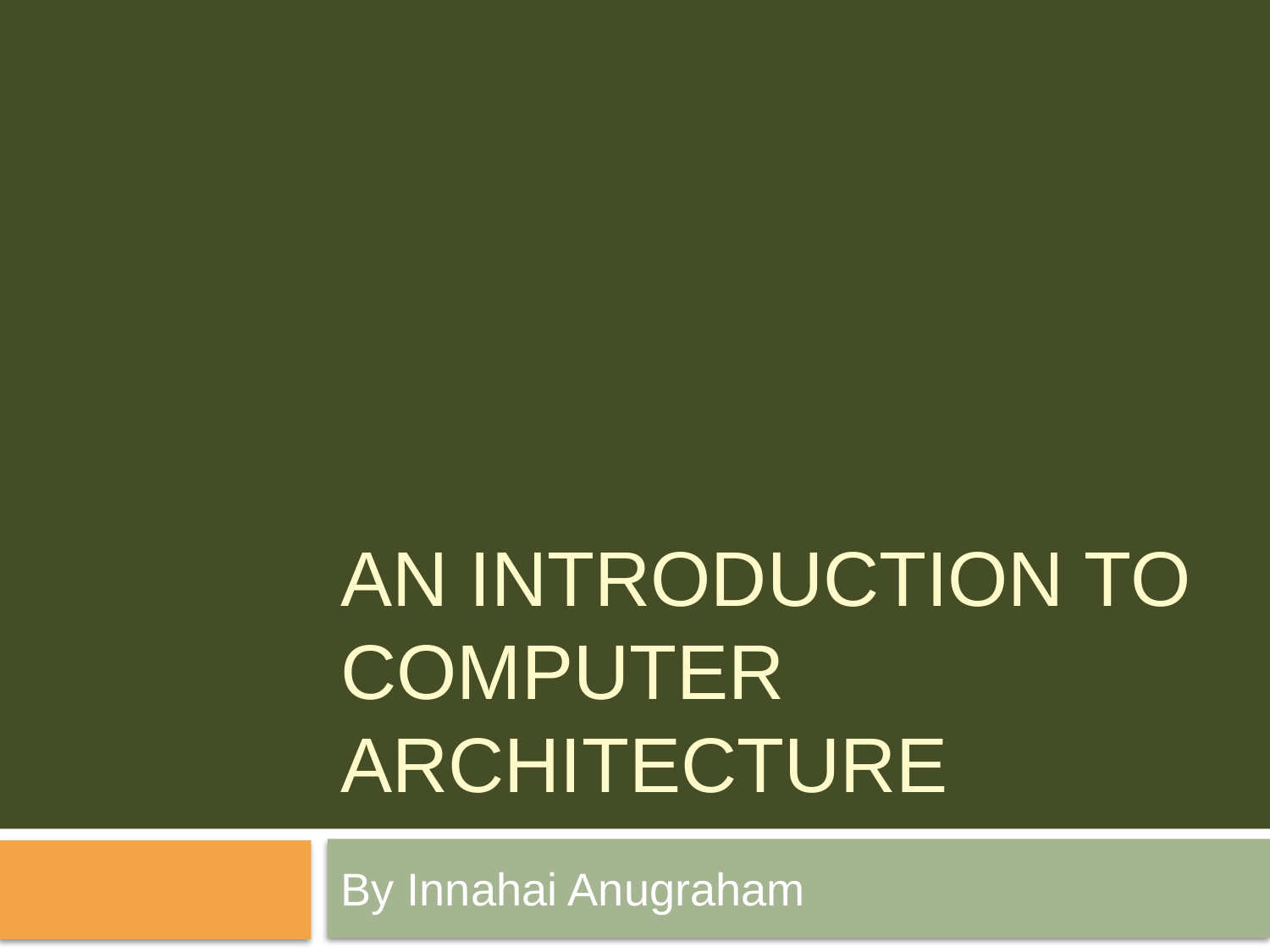

# AN INTRODUCTION TO COMPUTER ARCHITECTURE
By Innahai Anugraham